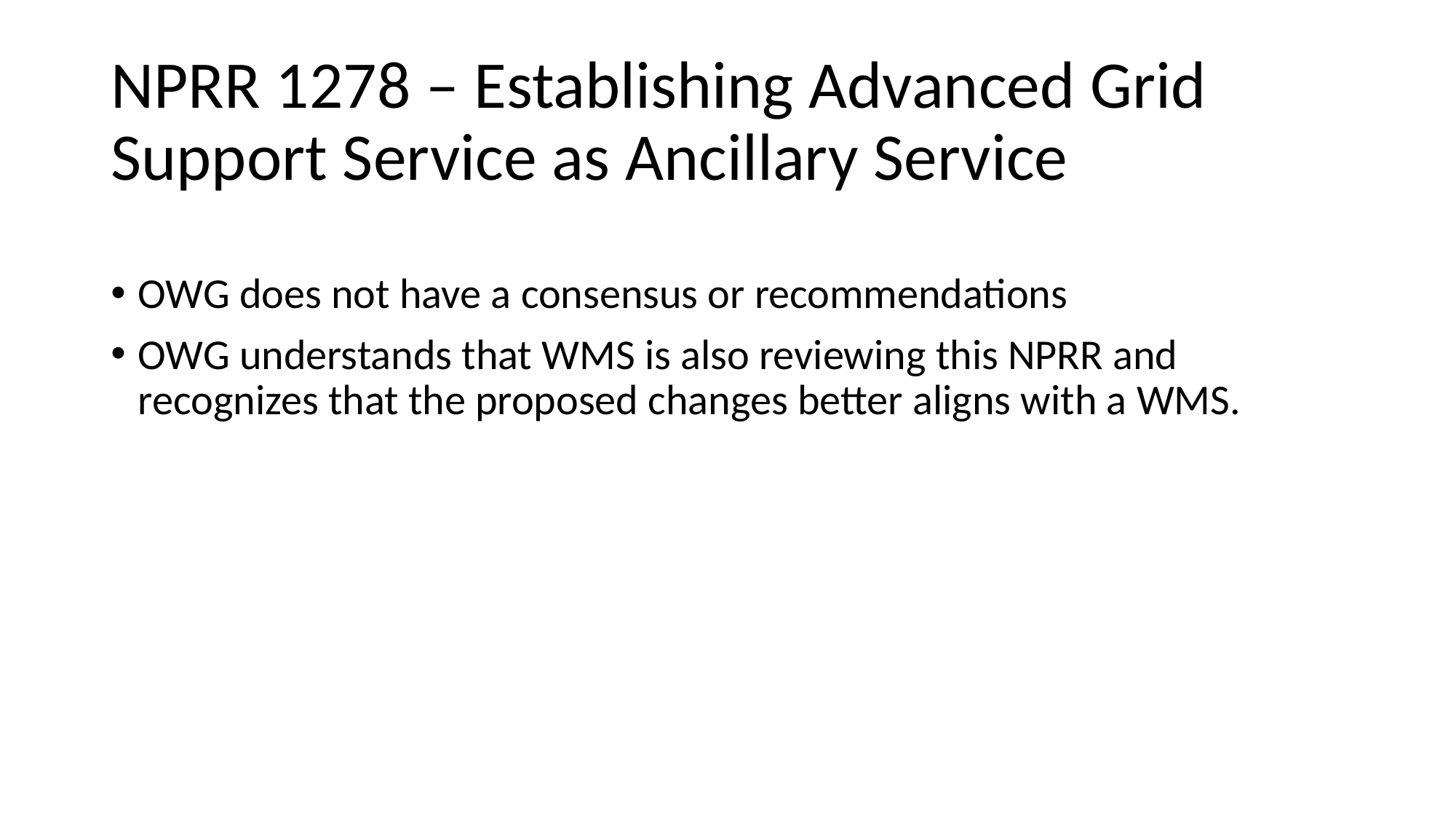

# NPRR 1278 – Establishing Advanced Grid Support Service as Ancillary Service
OWG does not have a consensus or recommendations
OWG understands that WMS is also reviewing this NPRR and recognizes that the proposed changes better aligns with a WMS.